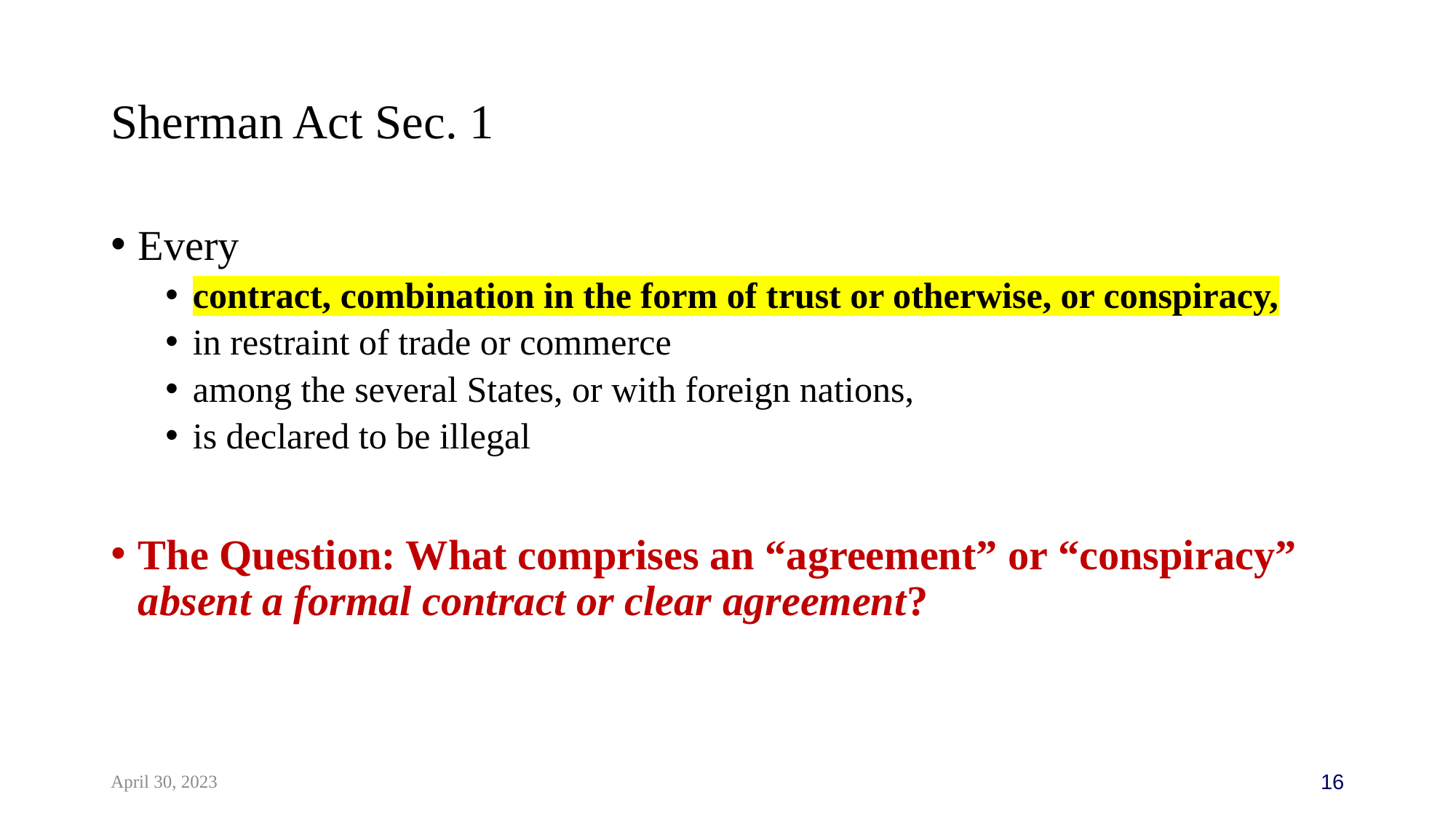

# Sherman Act Sec. 1
Every
contract, combination in the form of trust or otherwise, or conspiracy,
in restraint of trade or commerce
among the several States, or with foreign nations,
is declared to be illegal

The Question: What comprises an “agreement” or “conspiracy” absent a formal contract or clear agreement?
April 30, 2023
16